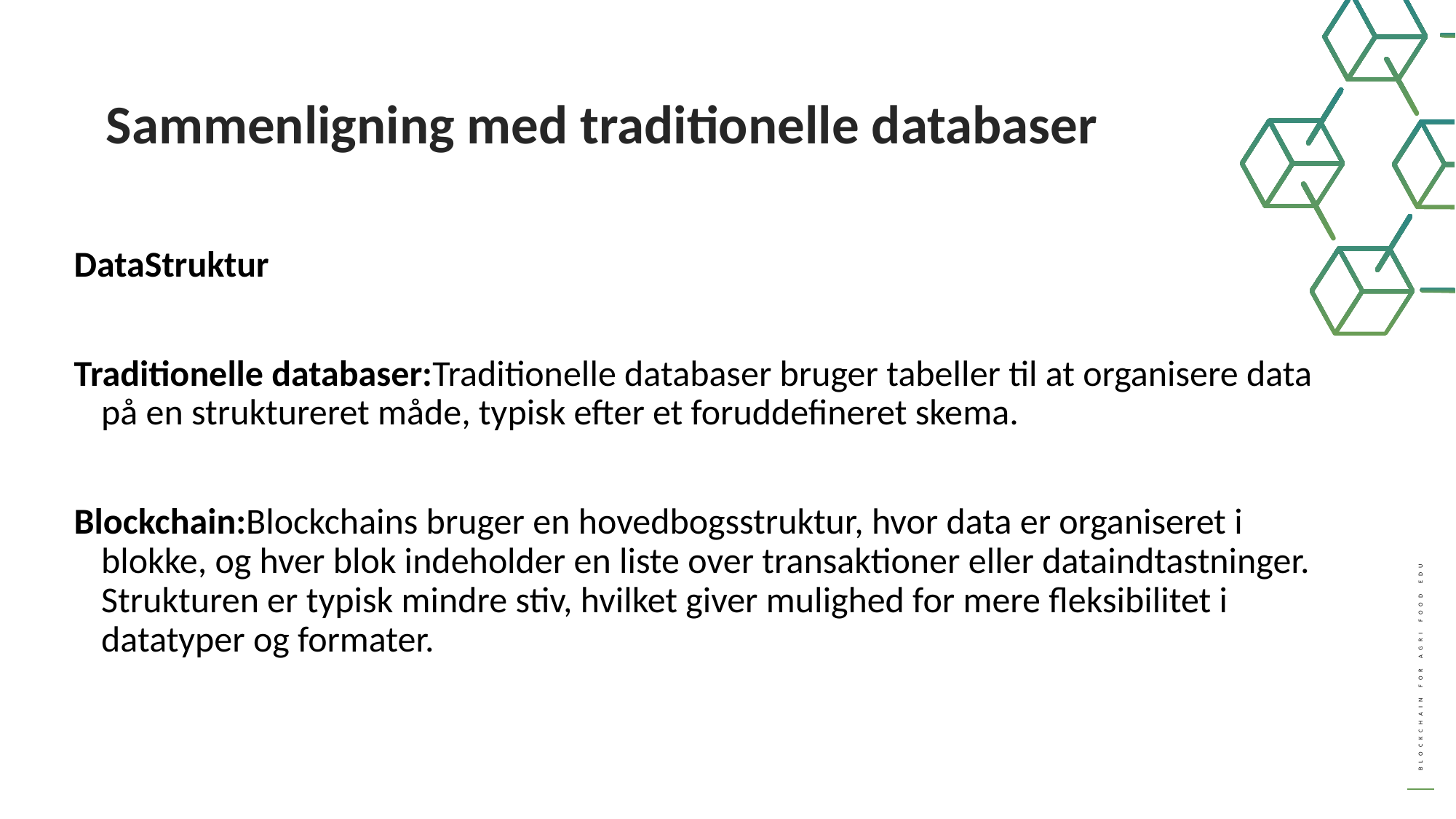

Sammenligning med traditionelle databaser
DataStruktur

Traditionelle databaser:Traditionelle databaser bruger tabeller til at organisere data på en struktureret måde, typisk efter et foruddefineret skema.

Blockchain:Blockchains bruger en hovedbogsstruktur, hvor data er organiseret i blokke, og hver blok indeholder en liste over transaktioner eller dataindtastninger. Strukturen er typisk mindre stiv, hvilket giver mulighed for mere fleksibilitet i datatyper og formater.